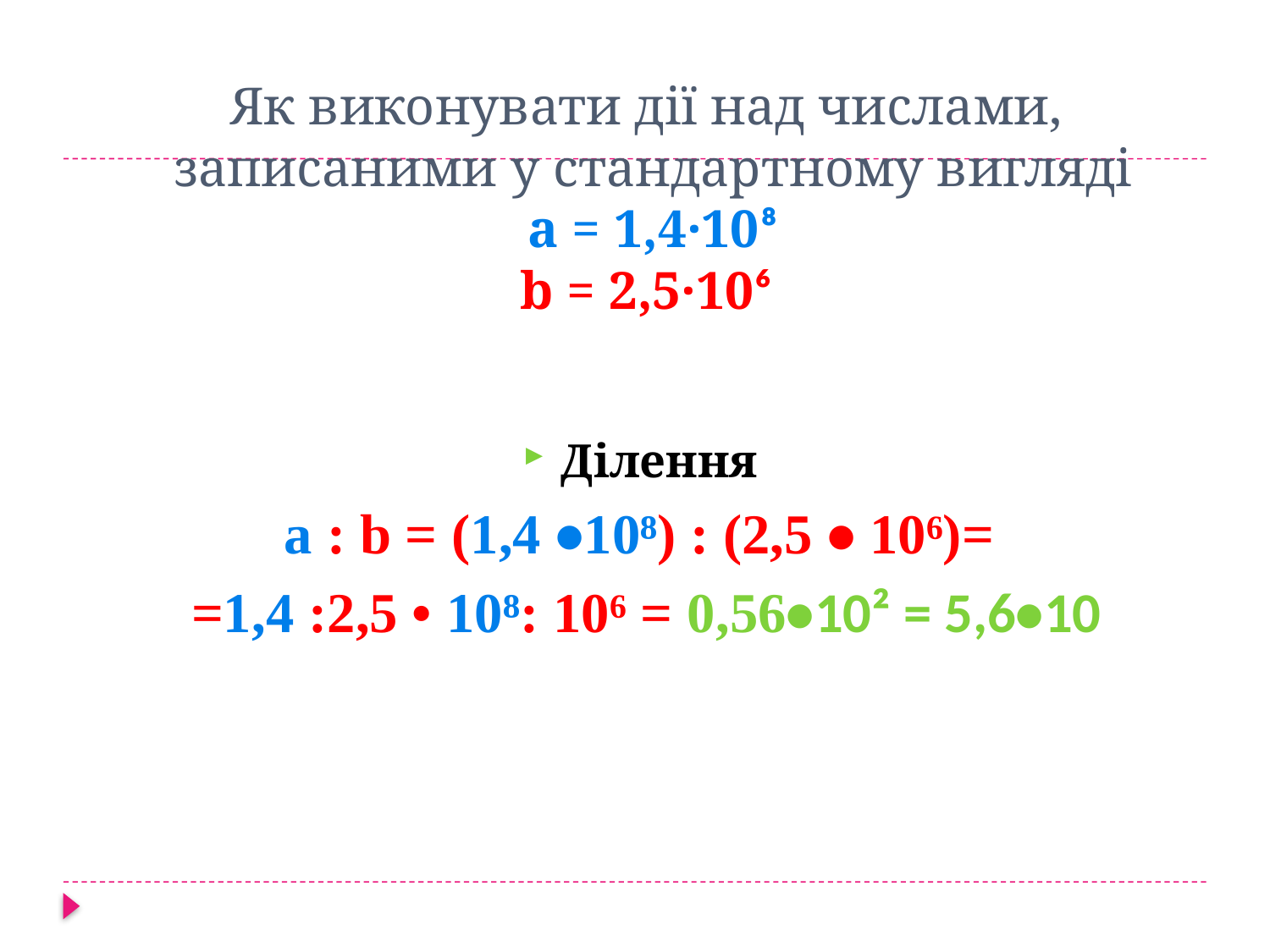

# Як виконувати дії над числами, записаними у стандартному вигляді а = 1,4·10⁸ b = 2,5·10⁶
Ділення
а : b = (1,4 •10⁸) : (2,5 • 10⁶)=
=1,4 :2,5 • 10⁸: 10⁶ = 0,56•10² = 5,6•10